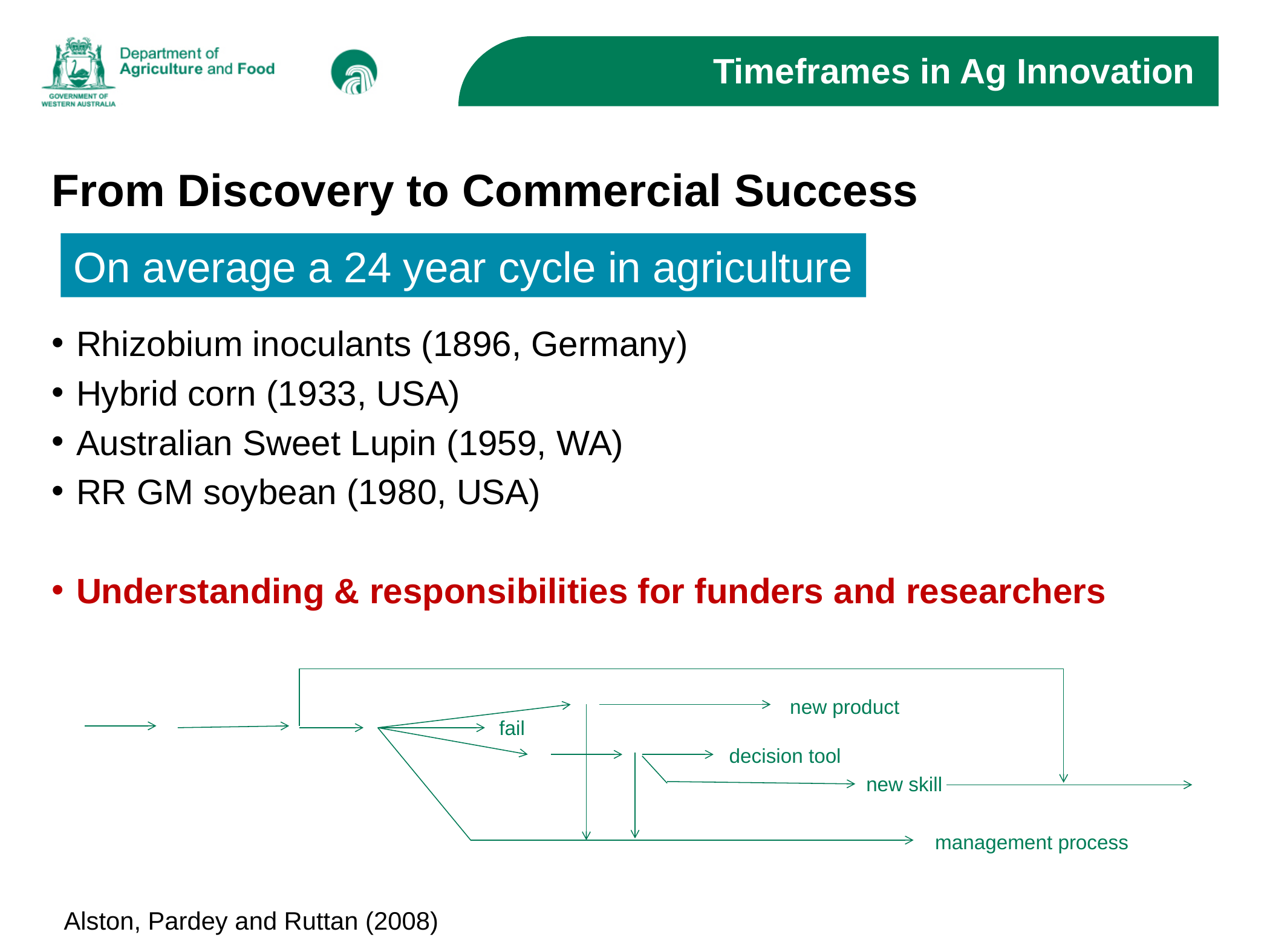

# Timeframes in Ag Innovation
From Discovery to Commercial Success

Rhizobium inoculants (1896, Germany)
Hybrid corn (1933, USA)
Australian Sweet Lupin (1959, WA)
RR GM soybean (1980, USA)

Understanding & responsibilities for funders and researchers
On average a 24 year cycle in agriculture
new product
fail
decision tool
new skill
management process
Alston, Pardey and Ruttan (2008)